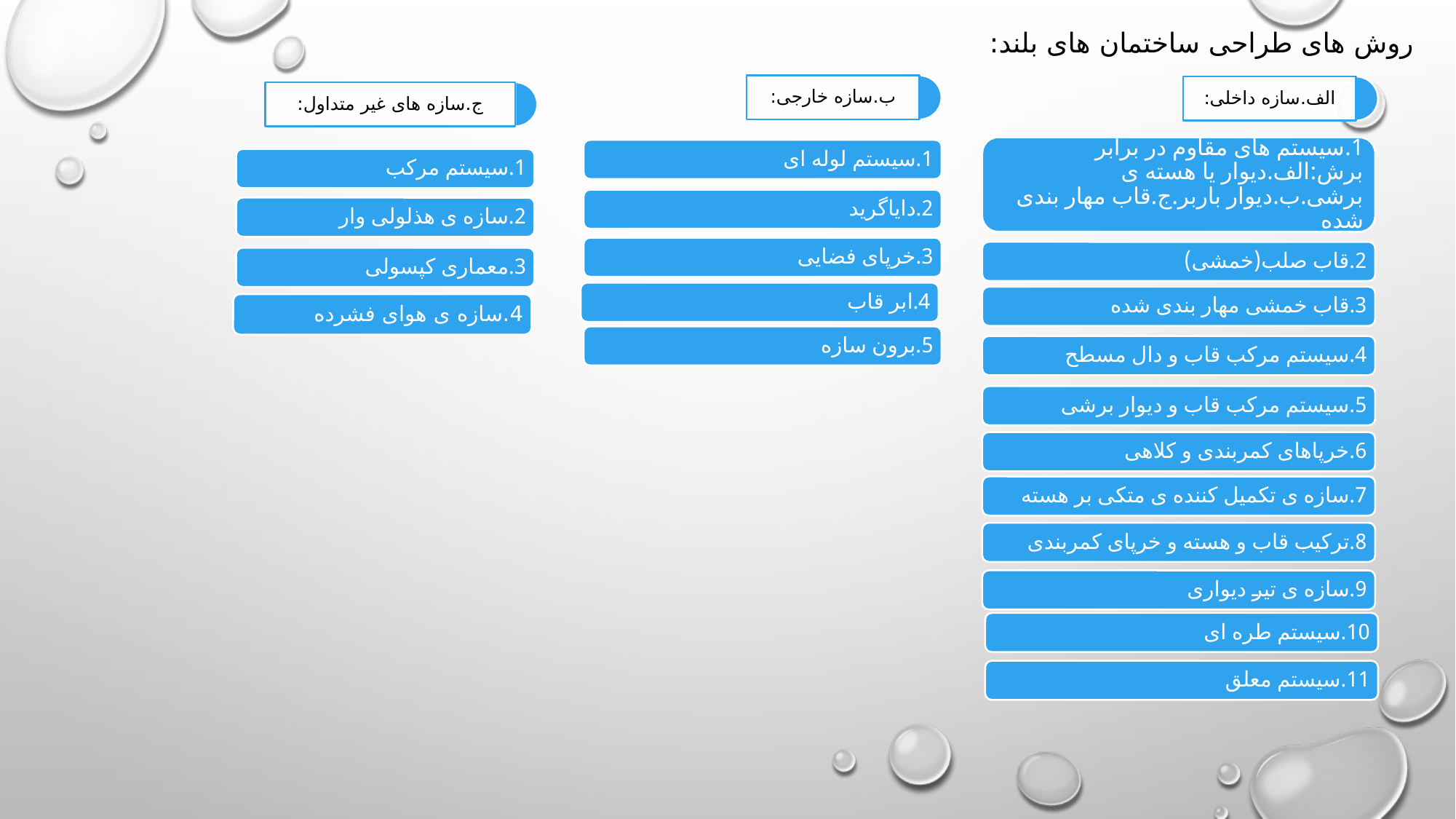

روش های طراحی ساختمان های بلند:
ب.سازه خارجی:
الف.سازه داخلی:
ج.سازه های غیر متداول:
1.سیستم های مقاوم در برابر برش:الف.دیوار یا هسته ی برشی.ب.دیوار باربر.ج.قاب مهار بندی شده
1.سیستم لوله ای
1.سیستم مرکب
2.دایاگرید
2.سازه ی هذلولی وار
3.خرپای فضایی
2.قاب صلب(خمشی)
3.معماری کپسولی
4.ابر قاب
3.قاب خمشی مهار بندی شده
4.سازه ی هوای فشرده
5.برون سازه
4.سیستم مرکب قاب و دال مسطح
5.سیستم مرکب قاب و دیوار برشی
6.خرپاهای کمربندی و کلاهی
7.سازه ی تکمیل کننده ی متکی بر هسته
8.ترکیب قاب و هسته و خرپای کمربندی
9.سازه ی تیر دیواری
10.سیستم طره ای
11.سیستم معلق